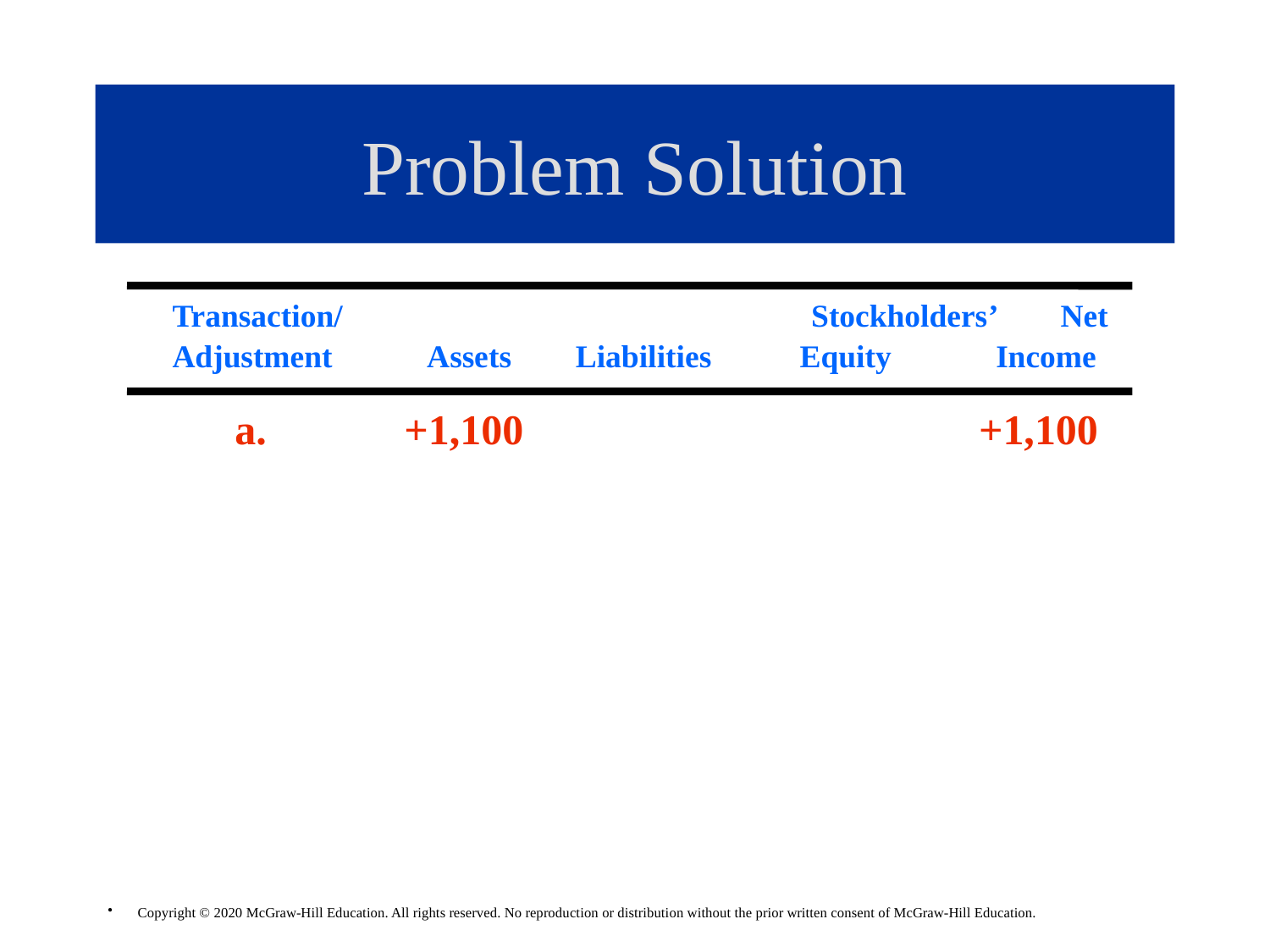

# Problem Solution

        Transaction/	                                                  Stockholders’        Net
        Adjustment            Assets        Liabilities           Equity             Income

            a.             +1,100                                           +1,100